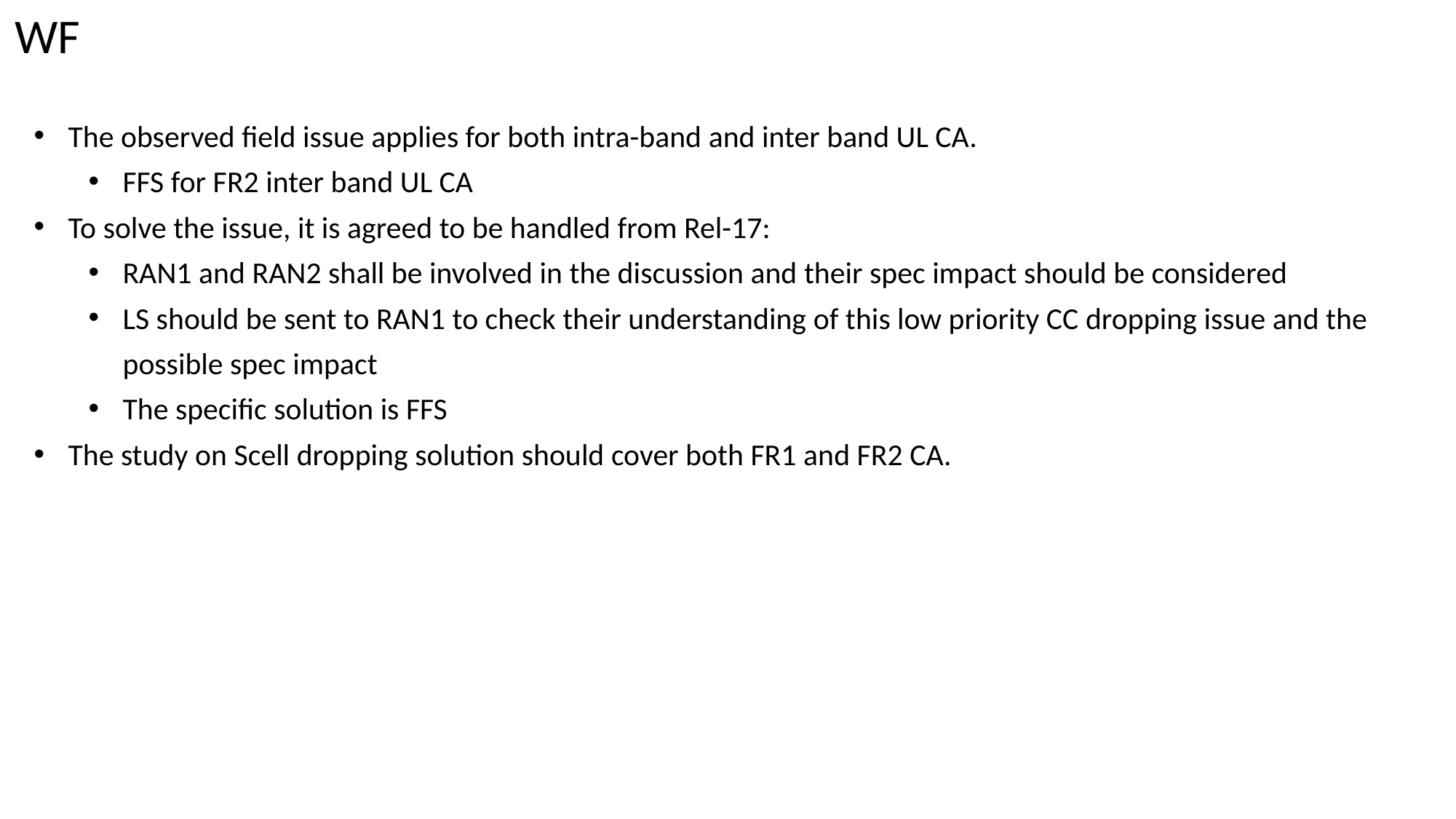

WF
The observed field issue applies for both intra-band and inter band UL CA.
FFS for FR2 inter band UL CA
To solve the issue, it is agreed to be handled from Rel-17:
RAN1 and RAN2 shall be involved in the discussion and their spec impact should be considered
LS should be sent to RAN1 to check their understanding of this low priority CC dropping issue and the possible spec impact
The specific solution is FFS
The study on Scell dropping solution should cover both FR1 and FR2 CA.